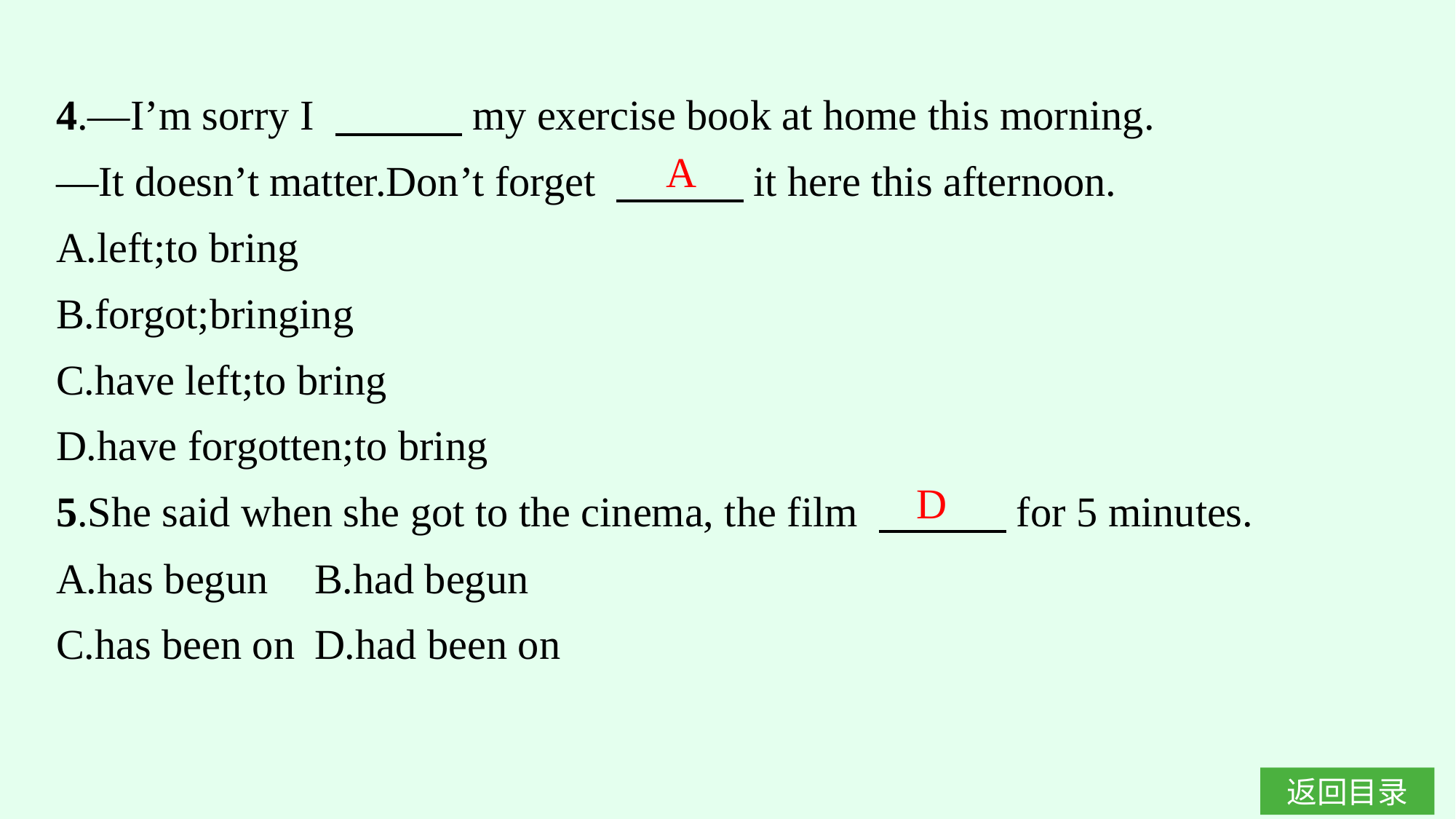

4.—I’m sorry I 　　　my exercise book at home this morning.
—It doesn’t matter.Don’t forget 　　　it here this afternoon.
A.left;to bring
B.forgot;bringing
C.have left;to bring
D.have forgotten;to bring
5.She said when she got to the cinema, the film 　　　for 5 minutes.
A.has begun	B.had begun
C.has been on	D.had been on
A
D